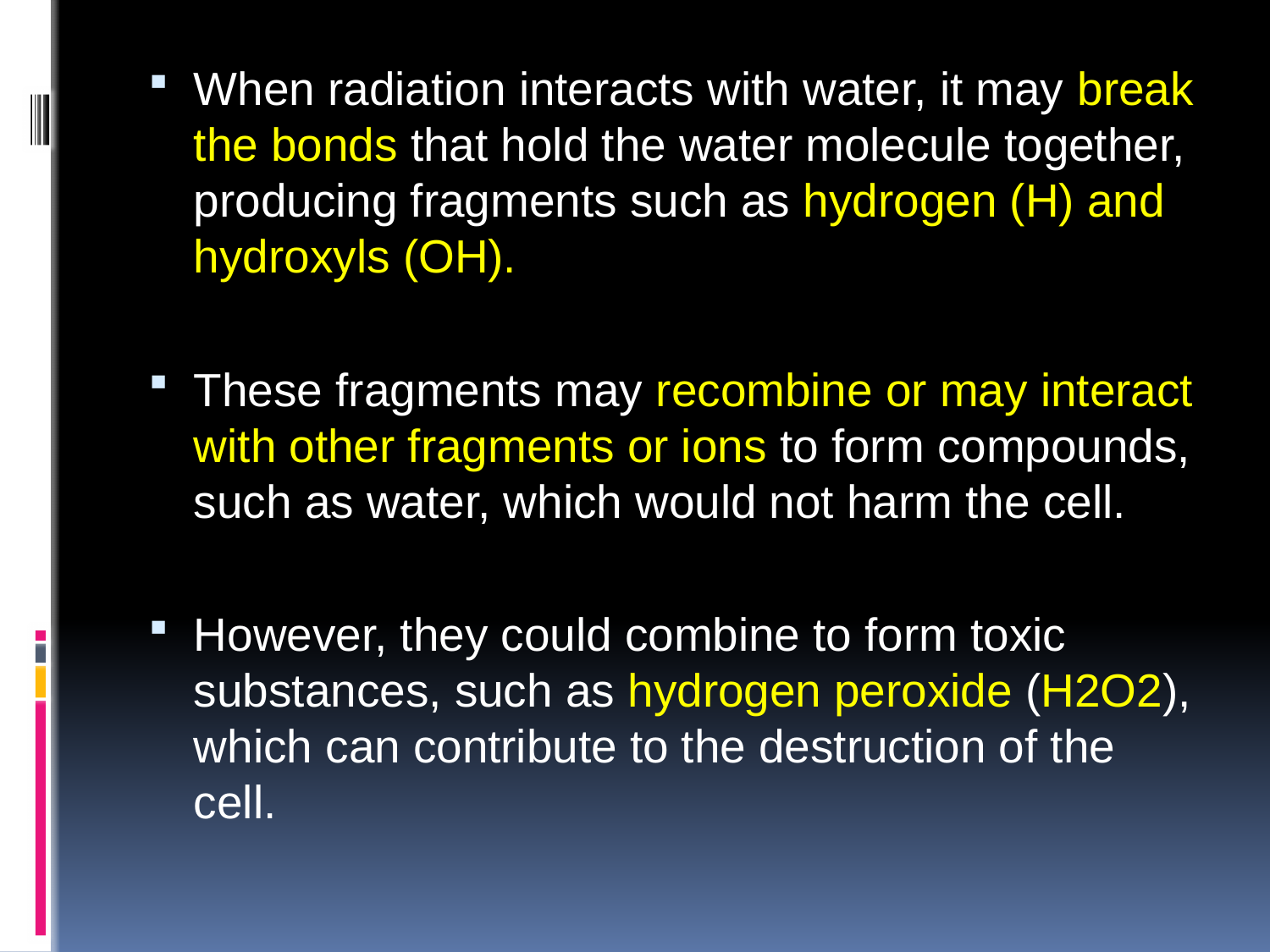

When radiation interacts with water, it may break the bonds that hold the water molecule together, producing fragments such as hydrogen (H) and hydroxyls (OH).

These fragments may recombine or may interact with other fragments or ions to form compounds, such as water, which would not harm the cell.

However, they could combine to form toxic substances, such as hydrogen peroxide (H2O2), which can contribute to the destruction of the cell.